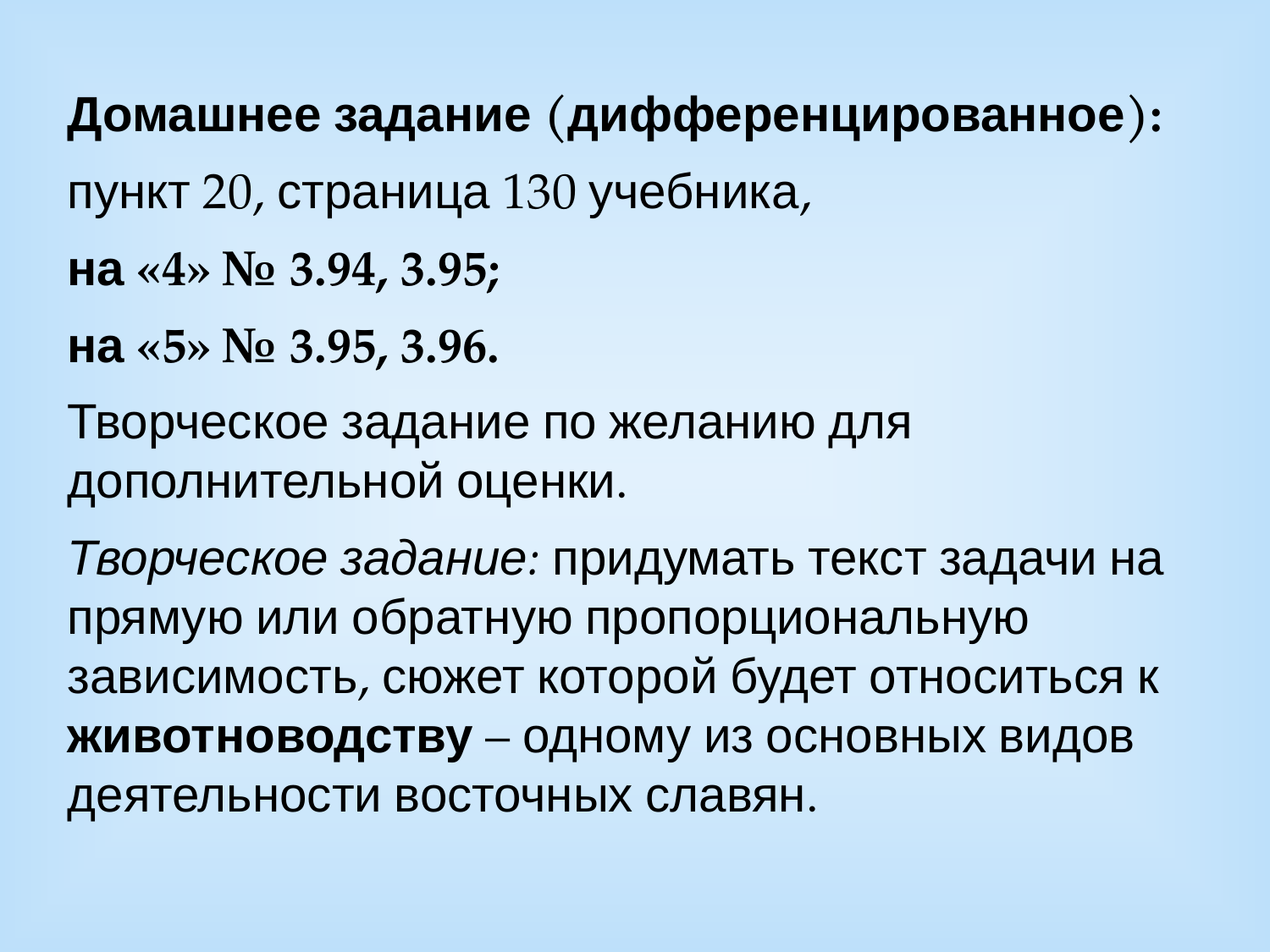

Домашнее задание (дифференцированное):
пункт 20, страница 130 учебника,
на «4» № 3.94, 3.95;
на «5» № 3.95, 3.96.
Творческое задание по желанию для дополнительной оценки.
Творческое задание: придумать текст задачи на прямую или обратную пропорциональную зависимость, сюжет которой будет относиться к животноводству – одному из основных видов деятельности восточных славян.